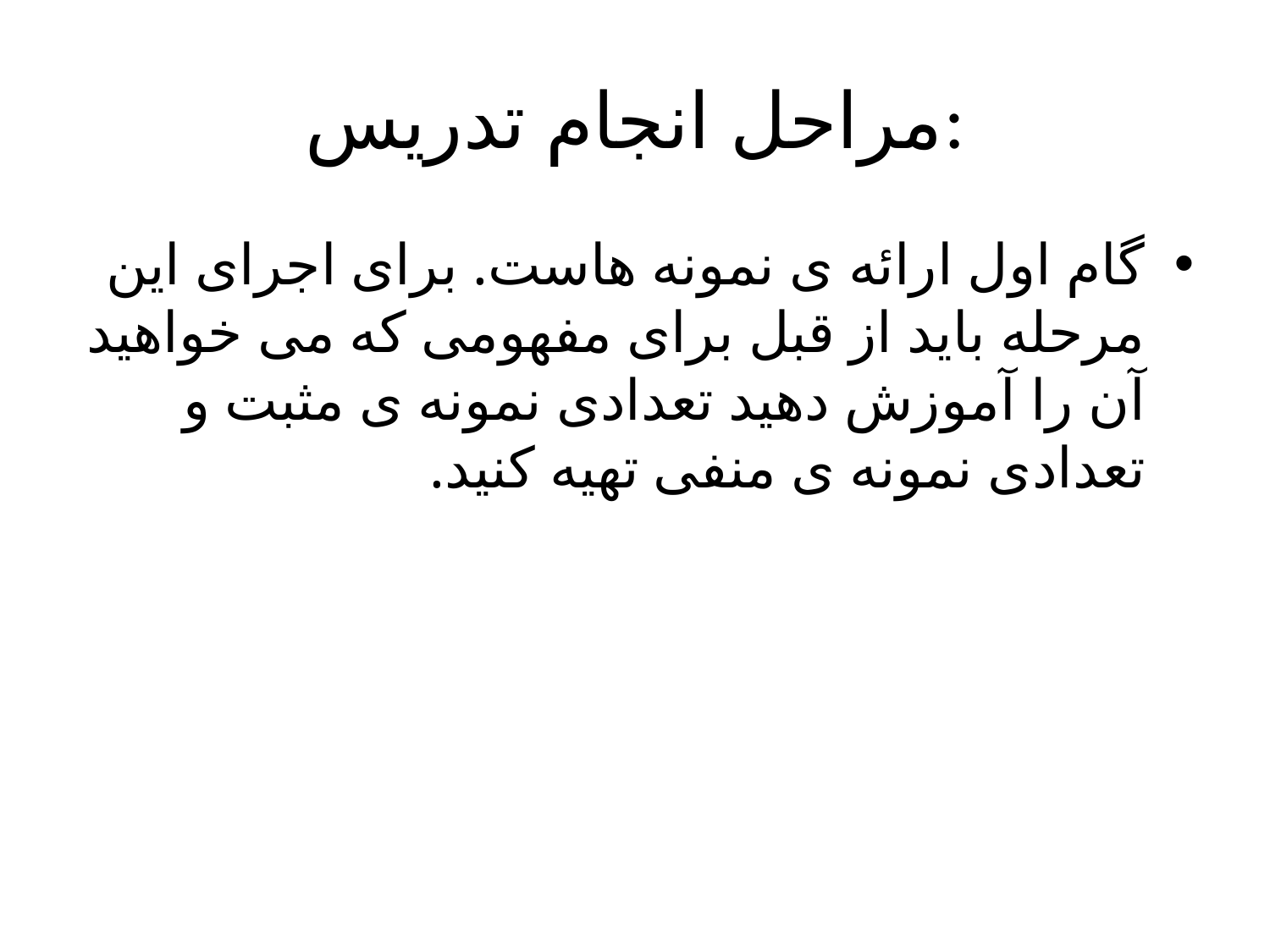

# مراحل انجام تدریس:
گام اول ارائه ی نمونه هاست. برای اجرای این مرحله باید از قبل برای مفهومی که می خواهید آن را آموزش دهید تعدادی نمونه ی مثبت و تعدادی نمونه ی منفی تهیه کنید.